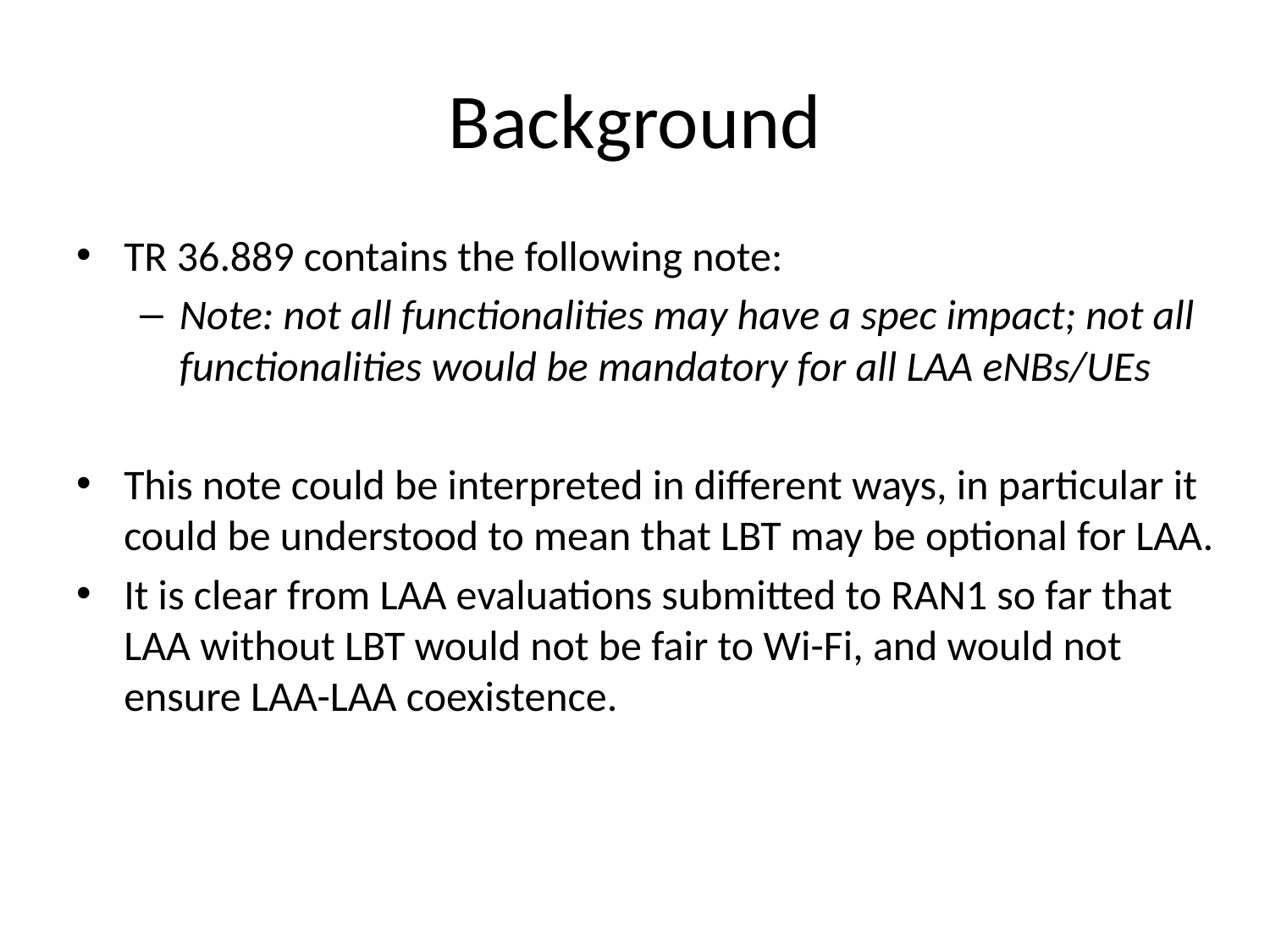

# Background
TR 36.889 contains the following note:
Note: not all functionalities may have a spec impact; not all functionalities would be mandatory for all LAA eNBs/UEs

This note could be interpreted in different ways, in particular it could be understood to mean that LBT may be optional for LAA.
It is clear from LAA evaluations submitted to RAN1 so far that LAA without LBT would not be fair to Wi-Fi, and would not ensure LAA-LAA coexistence.